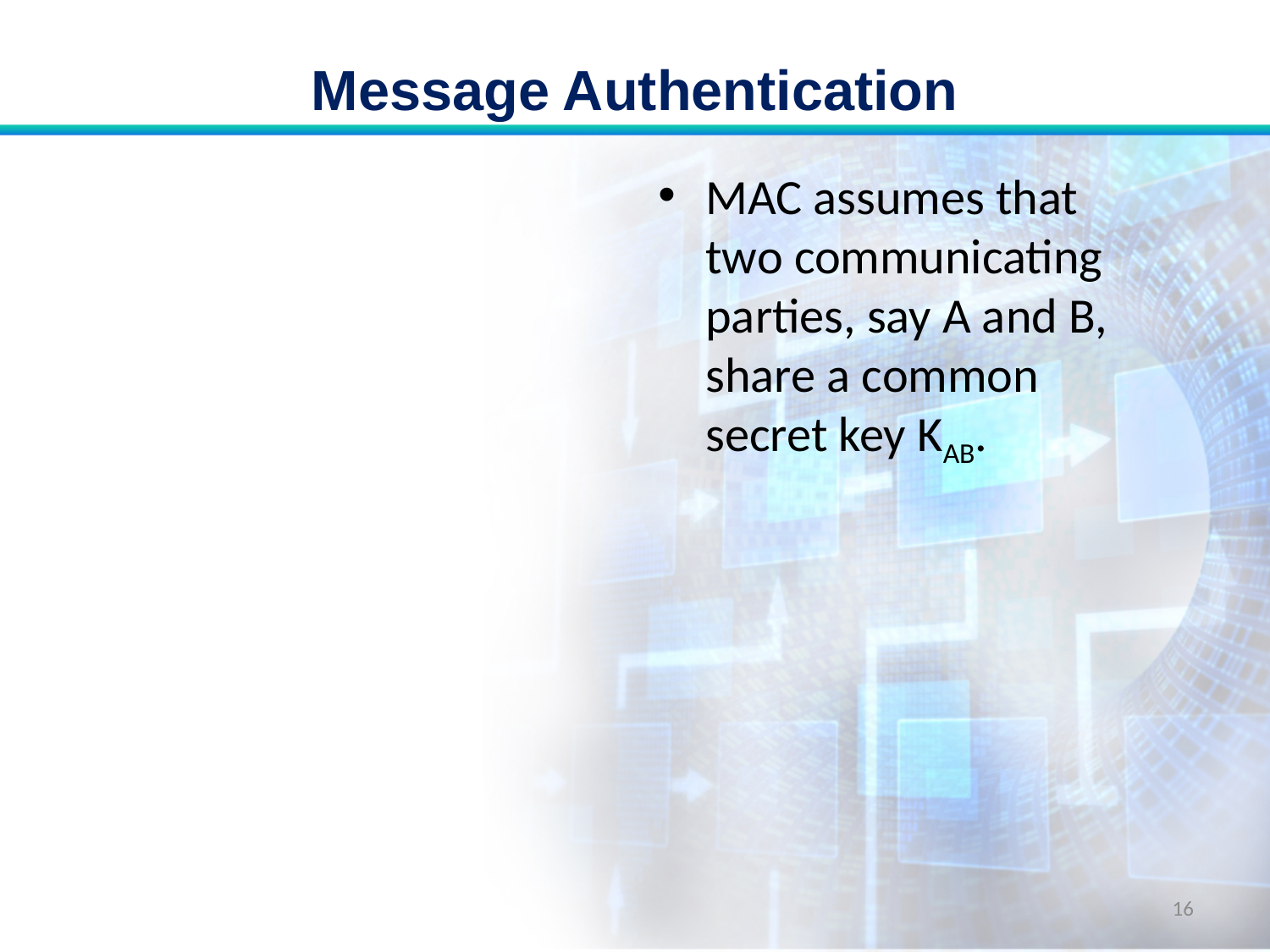

# Message Authentication
MAC assumes that two communicating parties, say A and B, share a common secret key KAB.

16